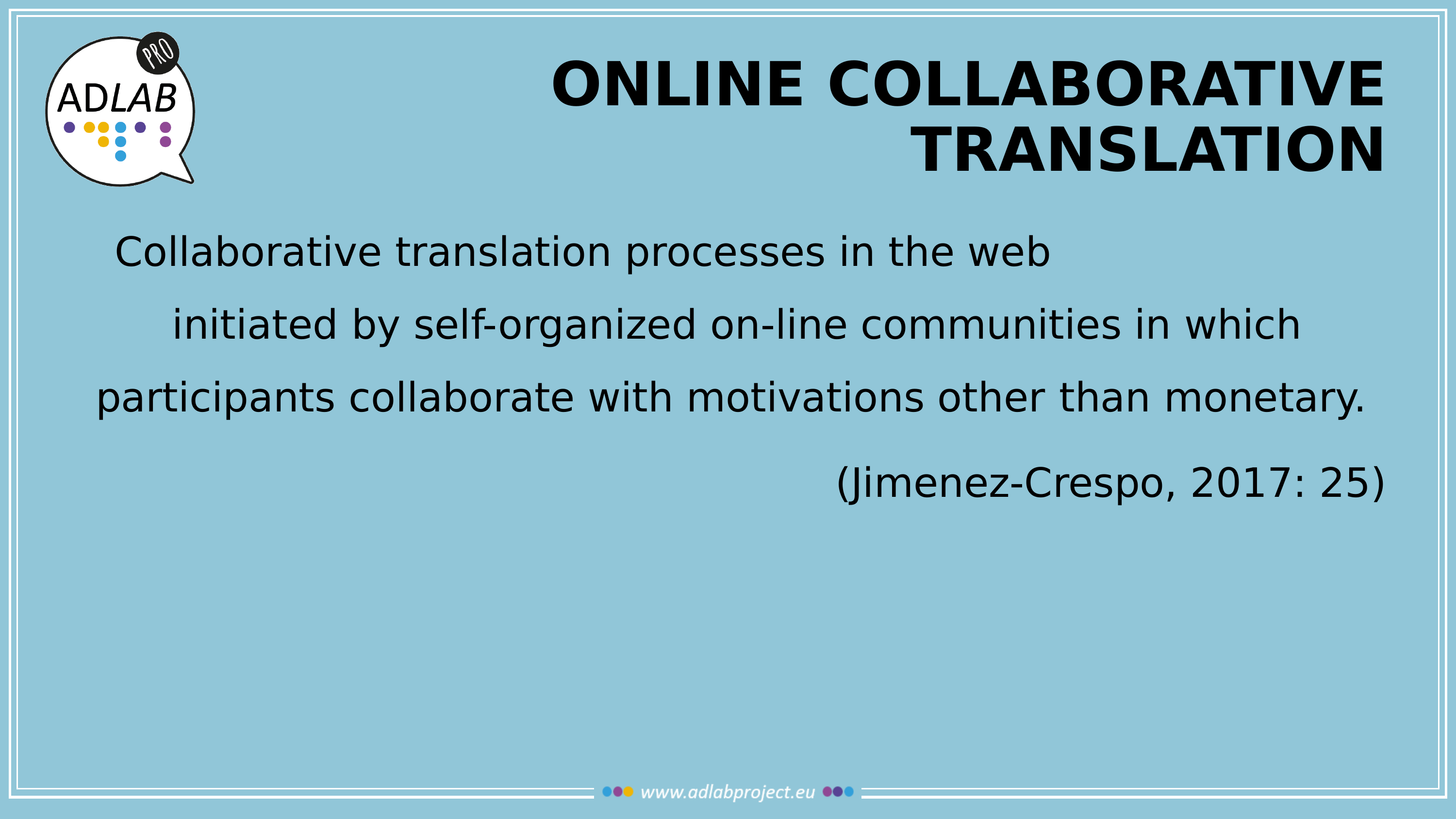

# ONLINE COLLABORATIVE TRANSLATION
Collaborative translation processes in the web                         initiated by self-organized on-line communities in which participants collaborate with motivations other than monetary.
       (Jimenez-Crespo, 2017: 25)